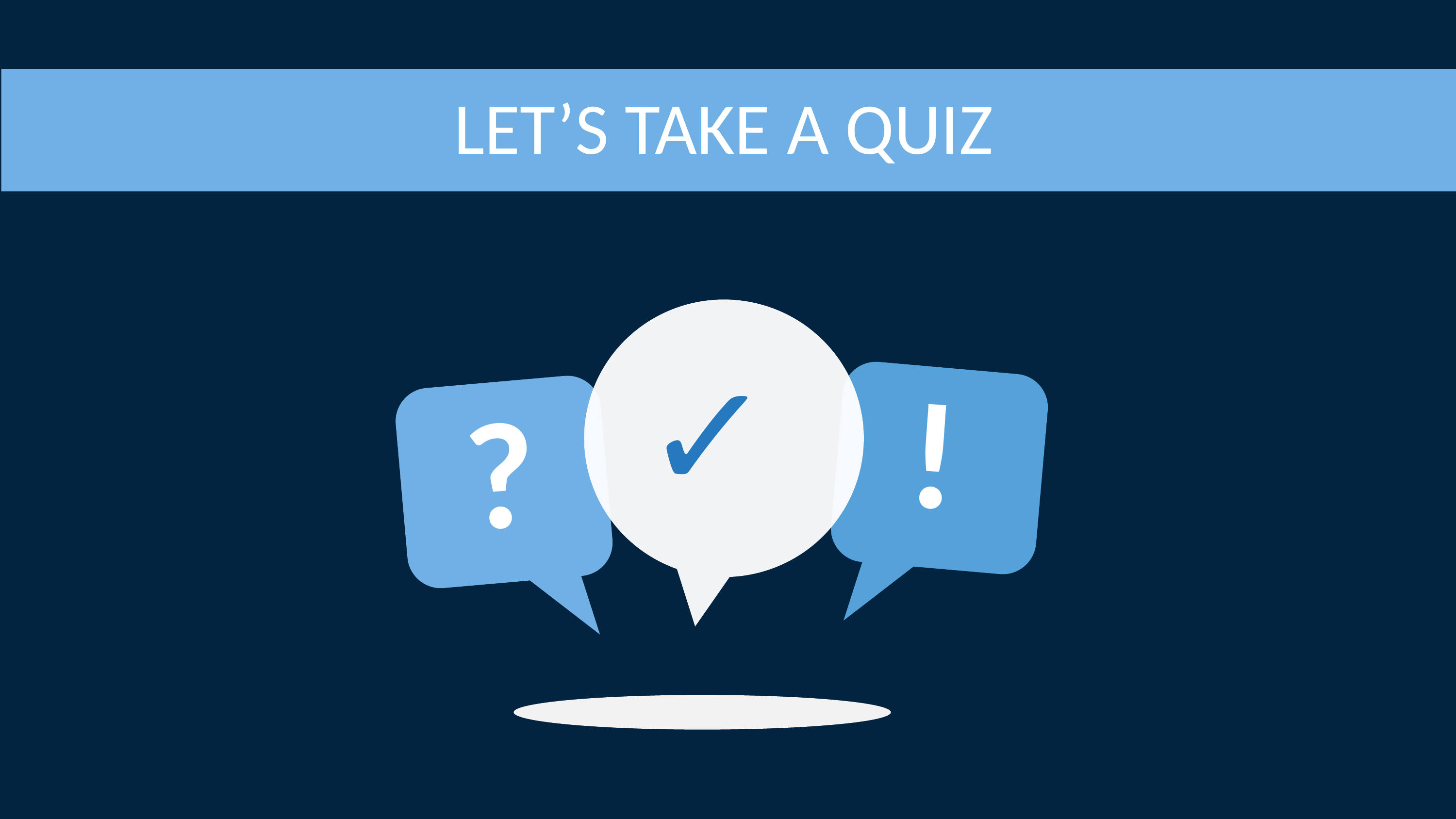

LET’S TAKE A QUIZ

✓

!
?